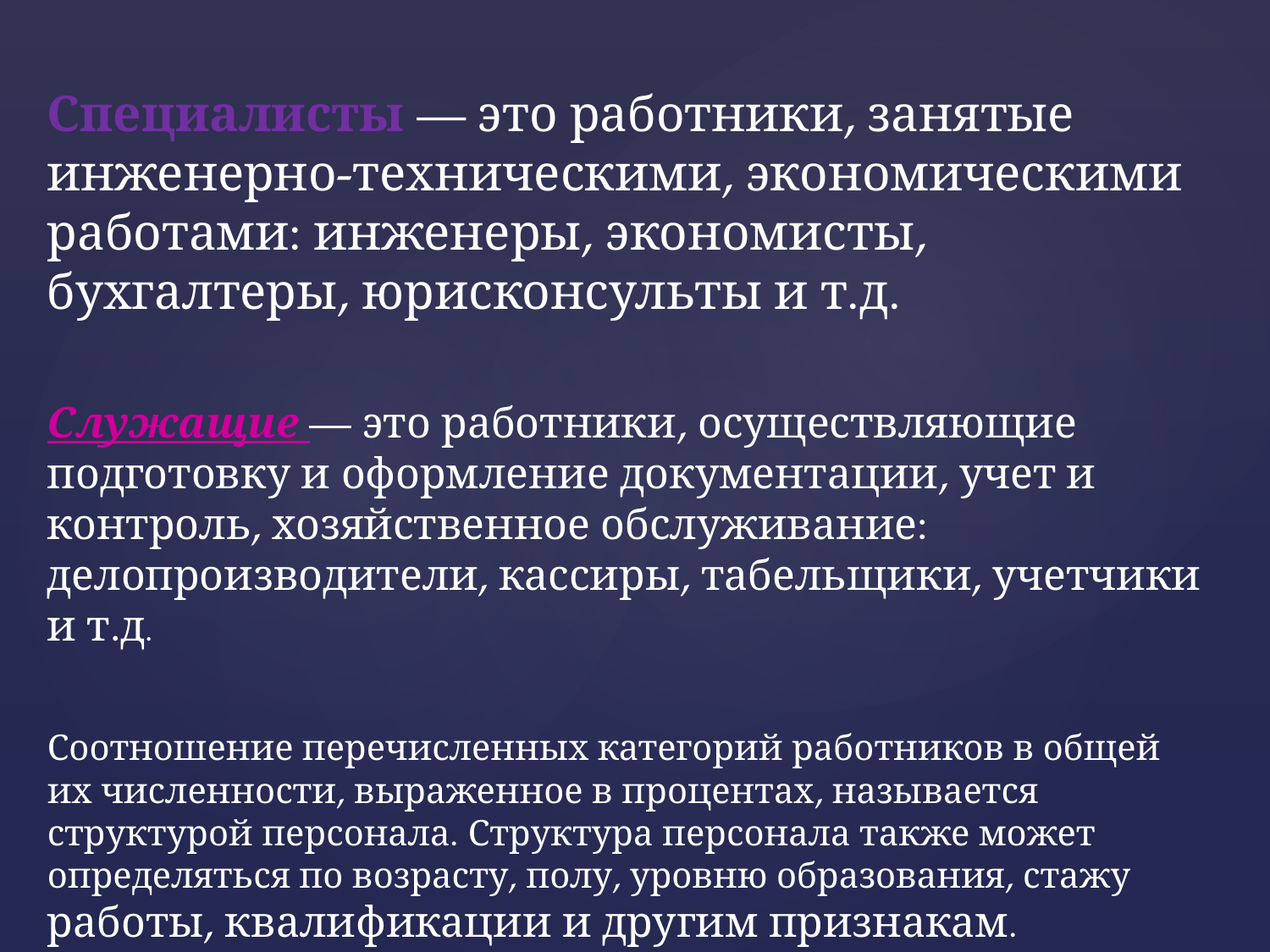

Специалисты — это работники, занятые инженерно-техническими, экономическими работами: инженеры, экономисты, бухгалтеры, юрисконсульты и т.д.

Служащие — это работники, осуществляющие подготовку и оформление документации, учет и контроль, хозяйственное обслуживание: делопроизводители, кассиры, табельщики, учетчики и т.д.

Соотношение перечисленных категорий работников в общей их численности, выраженное в процентах, называется структурой персонала. Структура персонала также может определяться по возрасту, полу, уровню образования, стажу работы, квалификации и другим признакам.